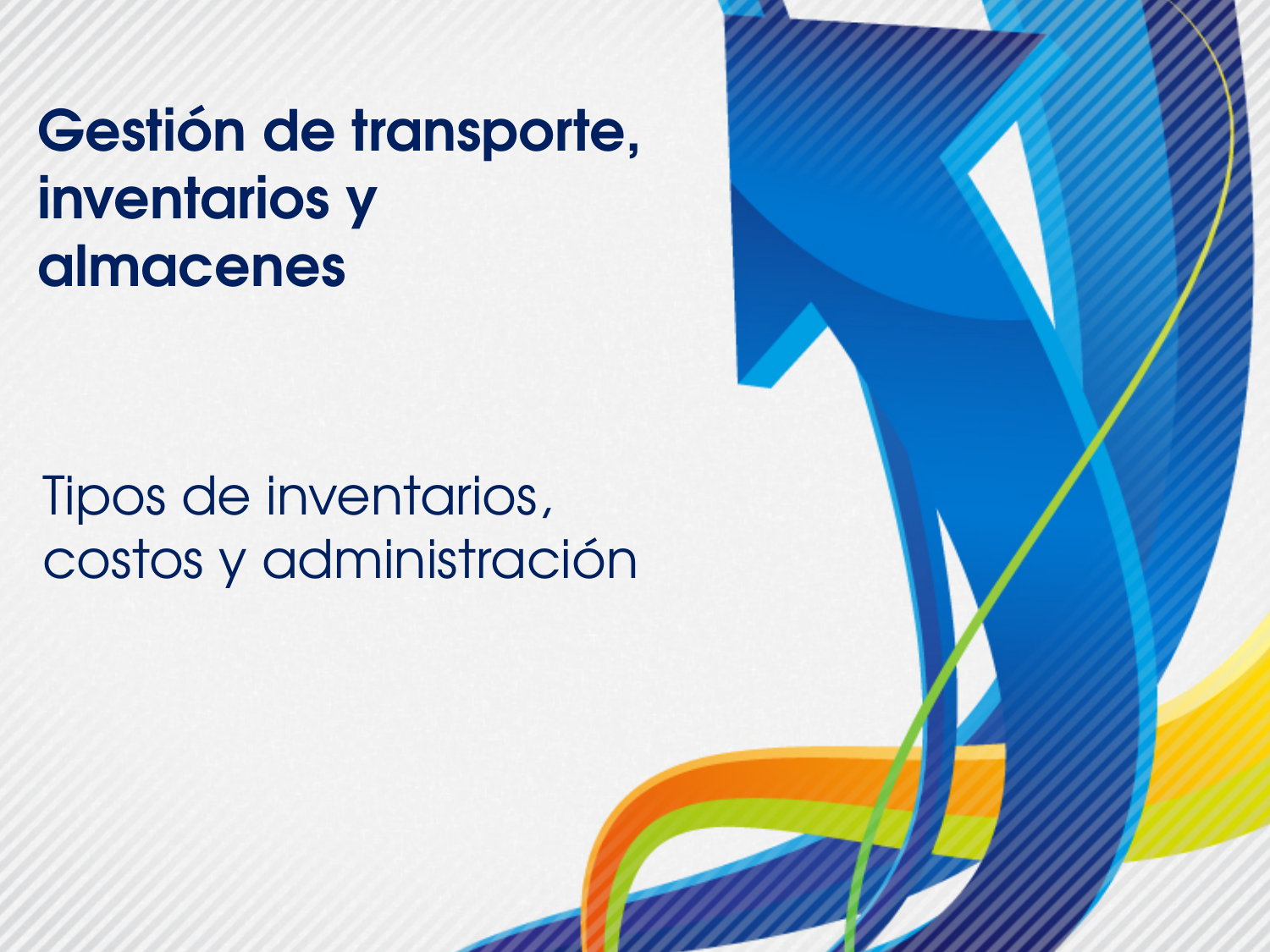

# Gestión de transporte, inventarios y almacenes
Tipos de inventarios, costos y administración